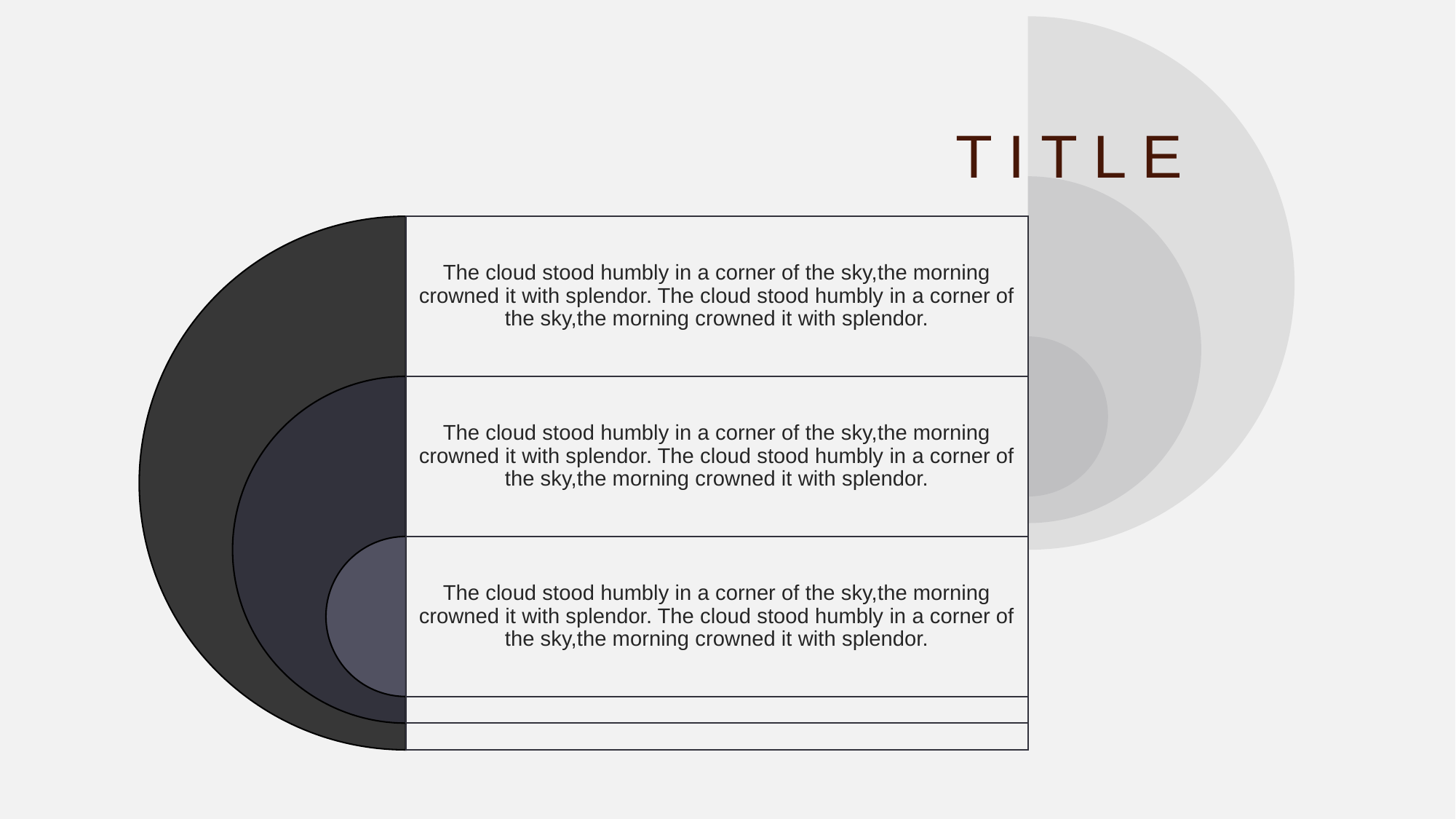

T I T L E

The cloud stood humbly in a corner of the sky,the morning crowned it with splendor. The cloud stood humbly in a corner of the sky,the morning crowned it with splendor.

The cloud stood humbly in a corner of the sky,the morning crowned it with splendor. The cloud stood humbly in a corner of the sky,the morning crowned it with splendor.

The cloud stood humbly in a corner of the sky,the morning crowned it with splendor. The cloud stood humbly in a corner of the sky,the morning crowned it with splendor.